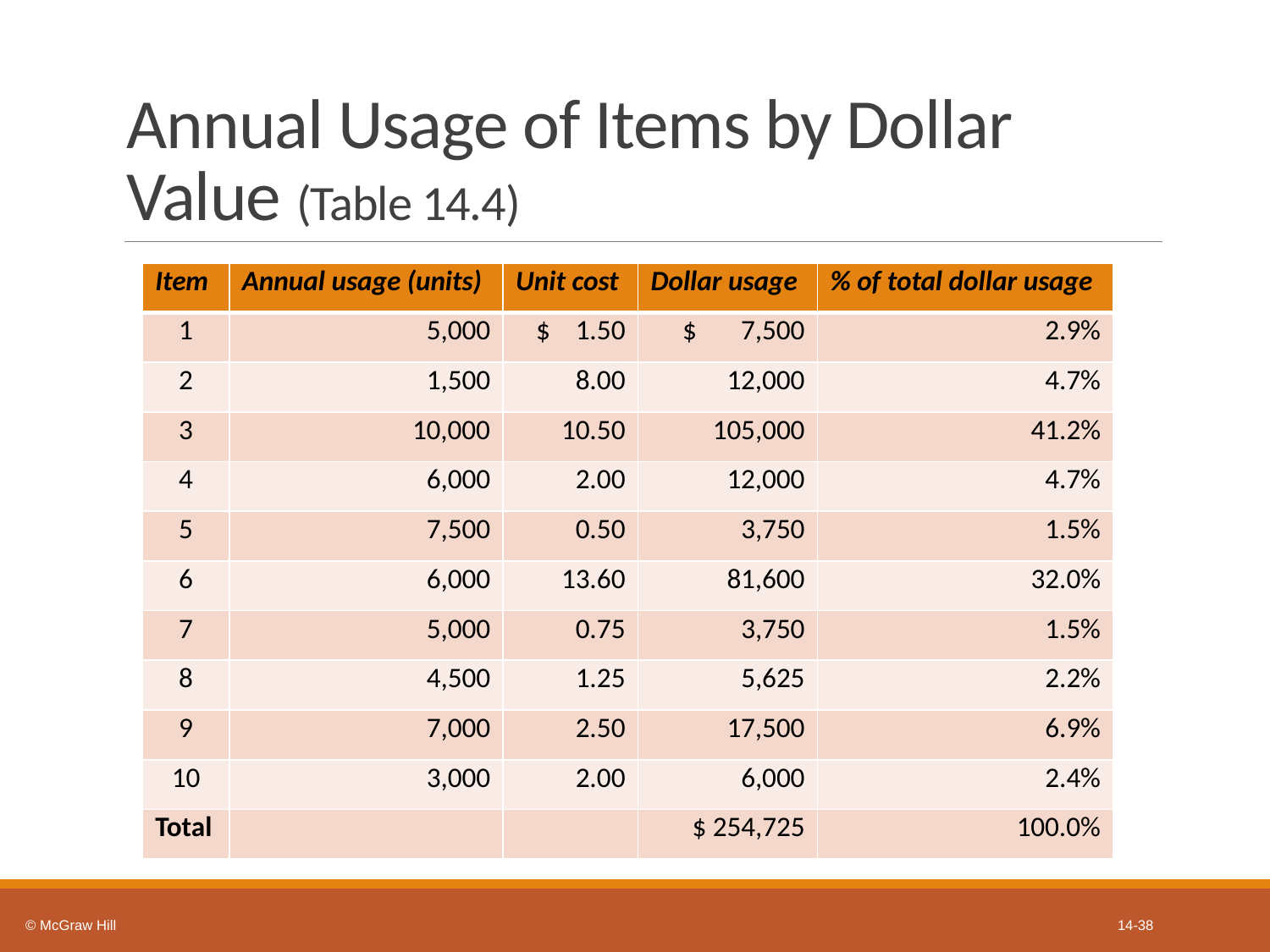

# Annual Usage of Items by Dollar Value (Table 14.4)
| Item | Annual usage (units) | Unit cost | Dollar usage | % of total dollar usage |
| --- | --- | --- | --- | --- |
| 1 | 5,000 | $ 1.50 | $ 7,500 | 2.9% |
| 2 | 1,500 | 8.00 | 12,000 | 4.7% |
| 3 | 10,000 | 10.50 | 105,000 | 41.2% |
| 4 | 6,000 | 2.00 | 12,000 | 4.7% |
| 5 | 7,500 | 0.50 | 3,750 | 1.5% |
| 6 | 6,000 | 13.60 | 81,600 | 32.0% |
| 7 | 5,000 | 0.75 | 3,750 | 1.5% |
| 8 | 4,500 | 1.25 | 5,625 | 2.2% |
| 9 | 7,000 | 2.50 | 17,500 | 6.9% |
| 10 | 3,000 | 2.00 | 6,000 | 2.4% |
| Total |  |  | $ 254,725 | 100.0% |